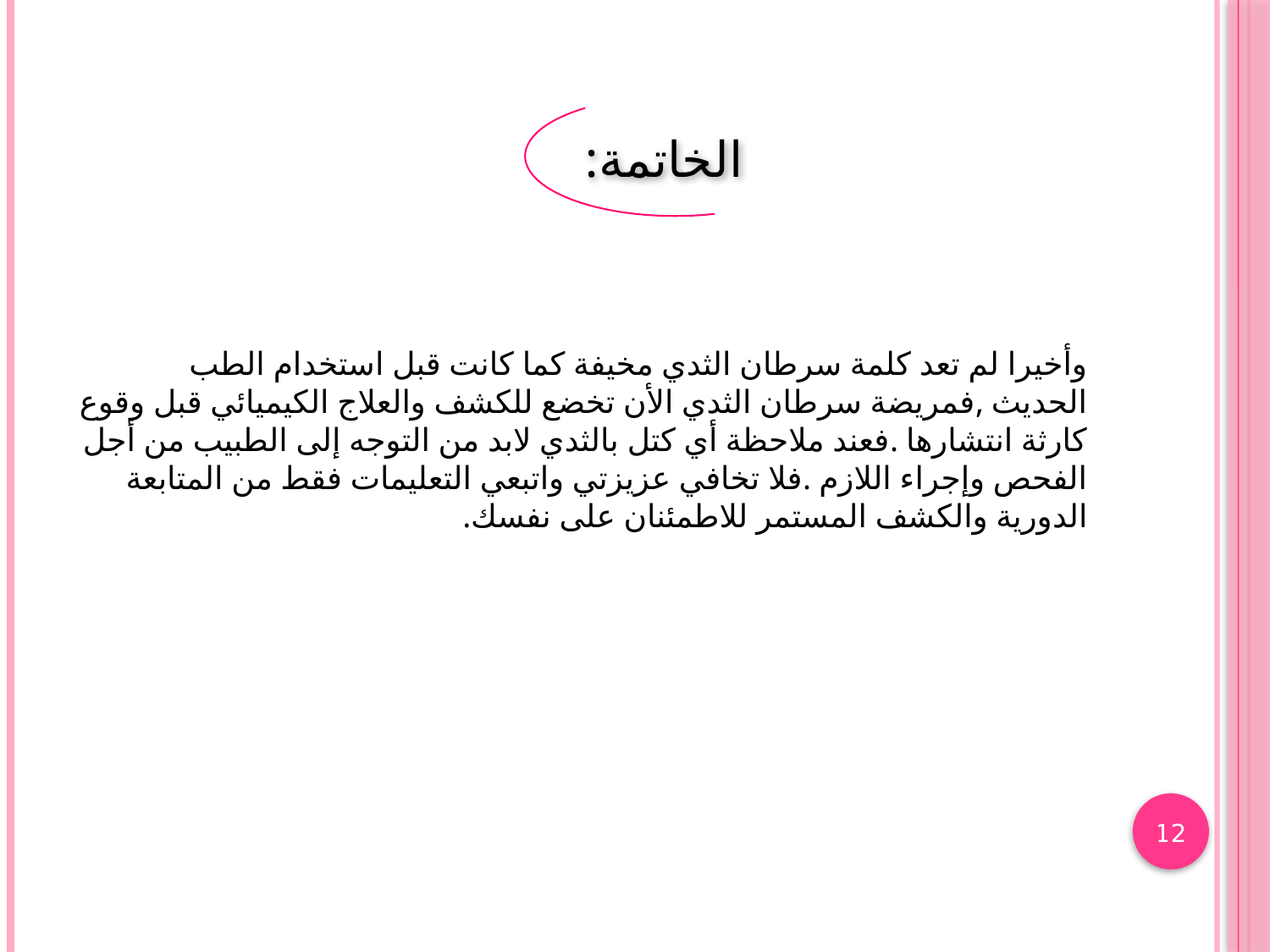

# الخاتمة:

وأخيرا لم تعد كلمة سرطان الثدي مخيفة كما كانت قبل استخدام الطب الحديث ,فمريضة سرطان الثدي الأن تخضع للكشف والعلاج الكيميائي قبل وقوع كارثة انتشارها .فعند ملاحظة أي كتل بالثدي لابد من التوجه إلى الطبيب من أجل الفحص وإجراء اللازم .فلا تخافي عزيزتي واتبعي التعليمات فقط من المتابعة الدورية والكشف المستمر للاطمئنان على نفسك.

12